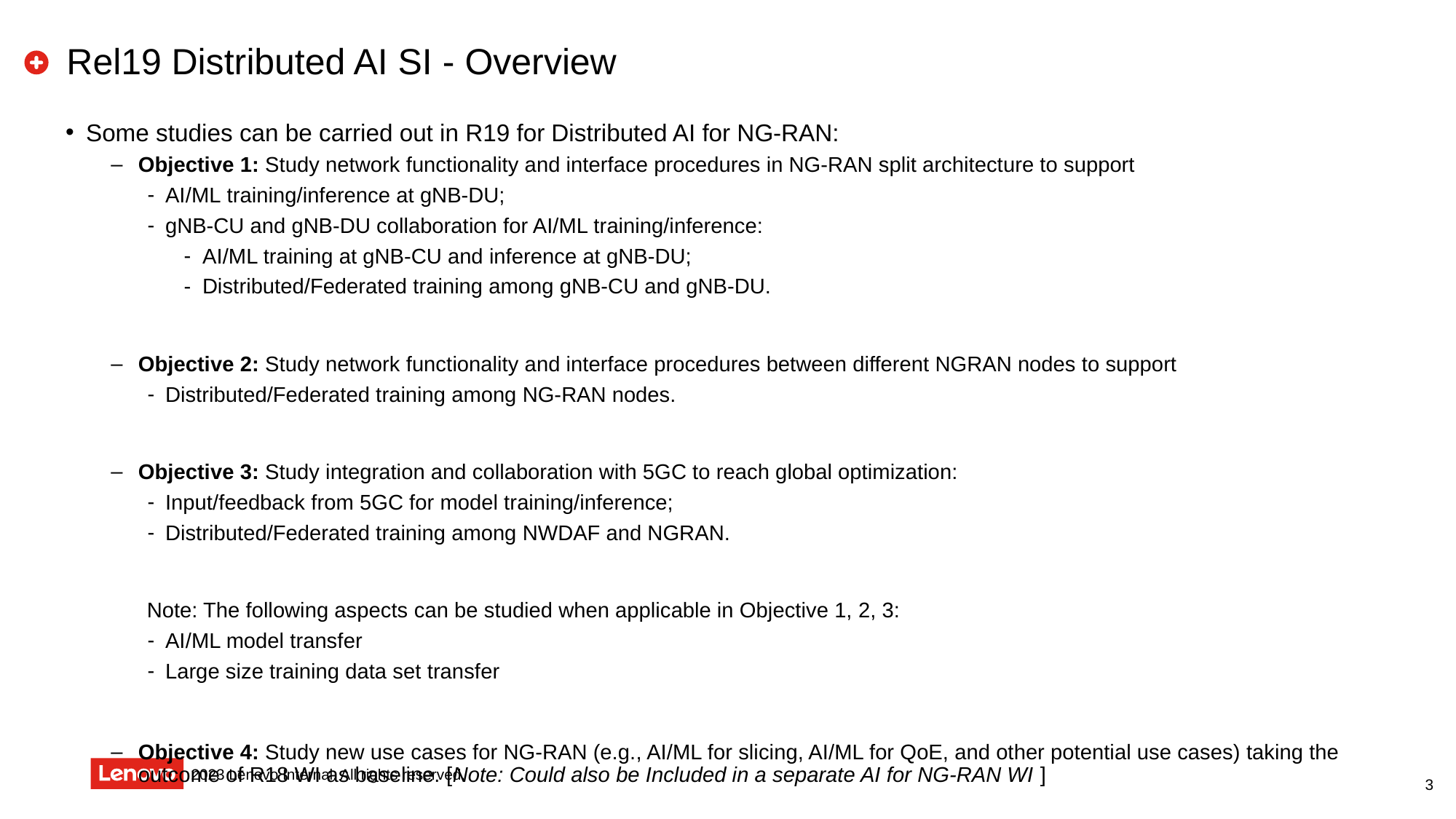

# Rel19 Distributed AI SI - Overview
Some studies can be carried out in R19 for Distributed AI for NG-RAN:
Objective 1: Study network functionality and interface procedures in NG-RAN split architecture to support
AI/ML training/inference at gNB-DU;
gNB-CU and gNB-DU collaboration for AI/ML training/inference:
AI/ML training at gNB-CU and inference at gNB-DU;
Distributed/Federated training among gNB-CU and gNB-DU.

Objective 2: Study network functionality and interface procedures between different NGRAN nodes to support
Distributed/Federated training among NG-RAN nodes.

Objective 3: Study integration and collaboration with 5GC to reach global optimization:
Input/feedback from 5GC for model training/inference;
Distributed/Federated training among NWDAF and NGRAN.

      Note: The following aspects can be studied when applicable in Objective 1, 2, 3:
AI/ML model transfer
Large size training data set transfer

Objective 4: Study new use cases for NG-RAN (e.g., AI/ML for slicing, AI/ML for QoE, and other potential use cases) taking the outcome of R18 WI as baseline. [Note: Could also be Included in a separate AI for NG-RAN WI ]